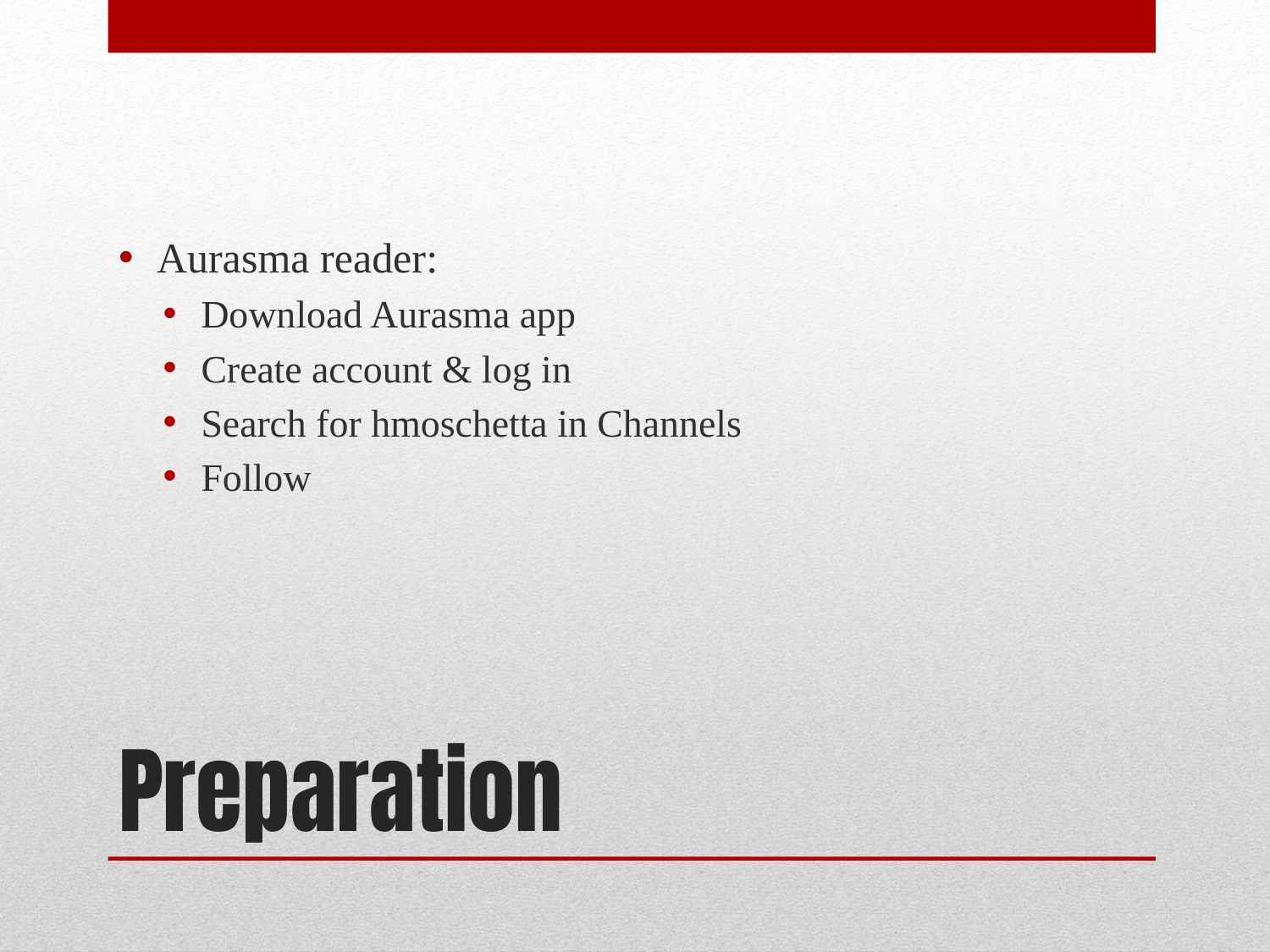

Aurasma reader:
Download Aurasma app
Create account & log in
Search for hmoschetta in Channels
Follow
# Preparation